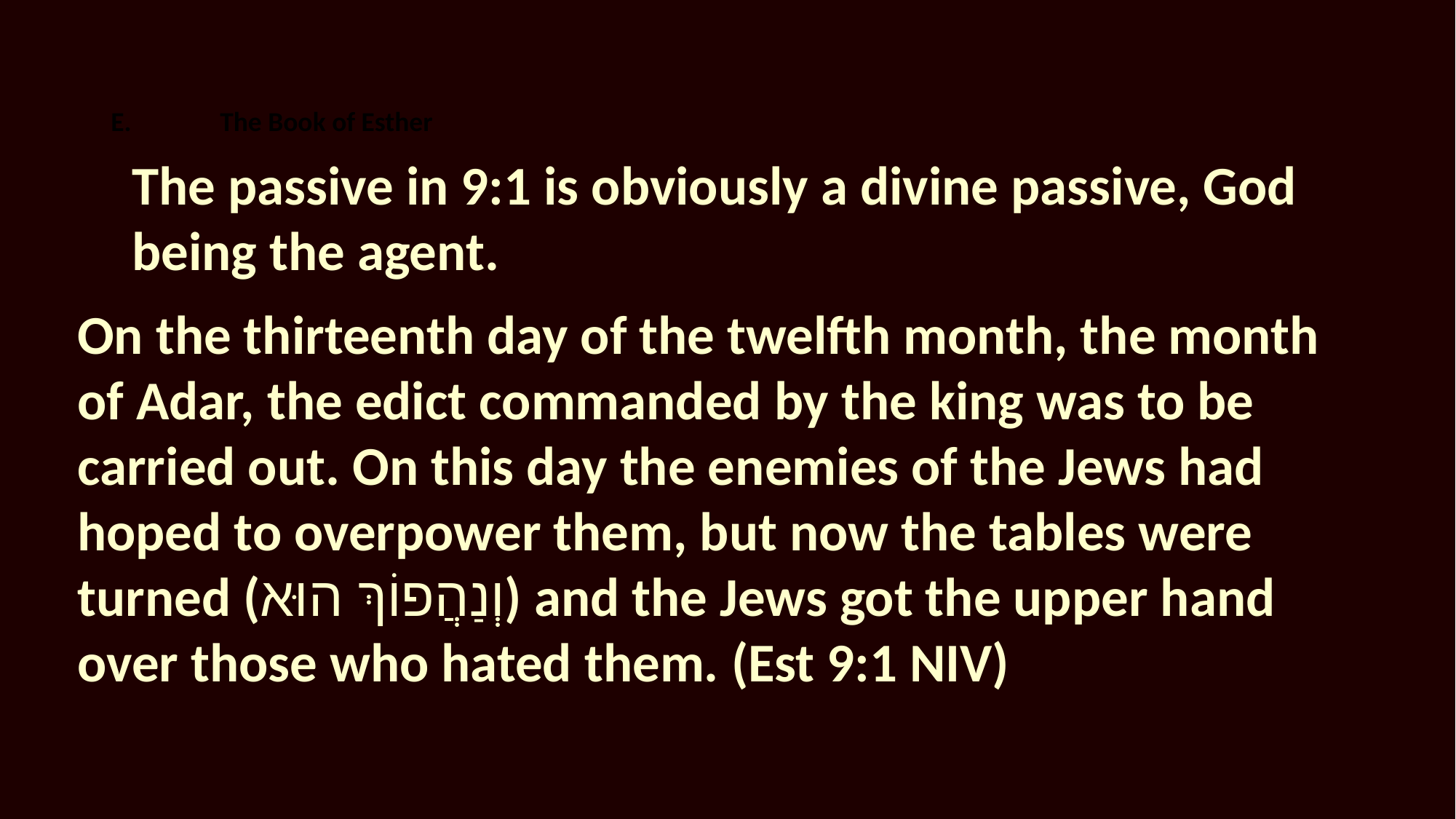

# E.	The Book of Esther
The passive in 9:1 is obviously a divine passive, God being the agent.
On the thirteenth day of the twelfth month, the month of Adar, the edict commanded by the king was to be carried out. On this day the enemies of the Jews had hoped to overpower them, but now the tables were turned (‎וְנַהֲפוֹךְ הוּא) and the Jews got the upper hand over those who hated them. (Est 9:1 NIV)